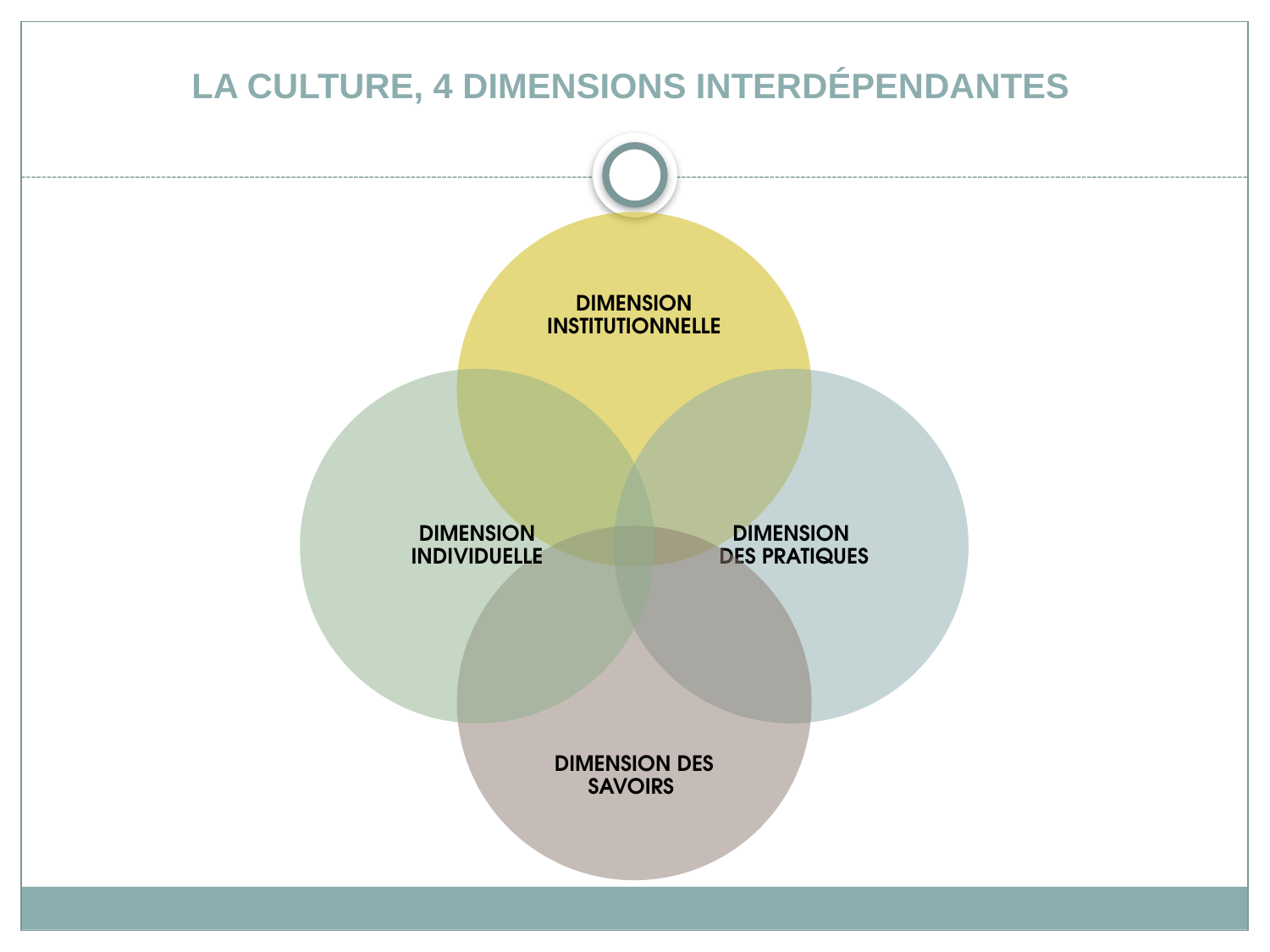

LA CULTURE, 4 DIMENSIONS INTERDÉPENDANTES
DIMENSION
INSTITUTIONNELLE
DIMENSION
 DES PRATIQUES
DIMENSION DES SAVOIRS
DIMENSION INDIVIDUELLE